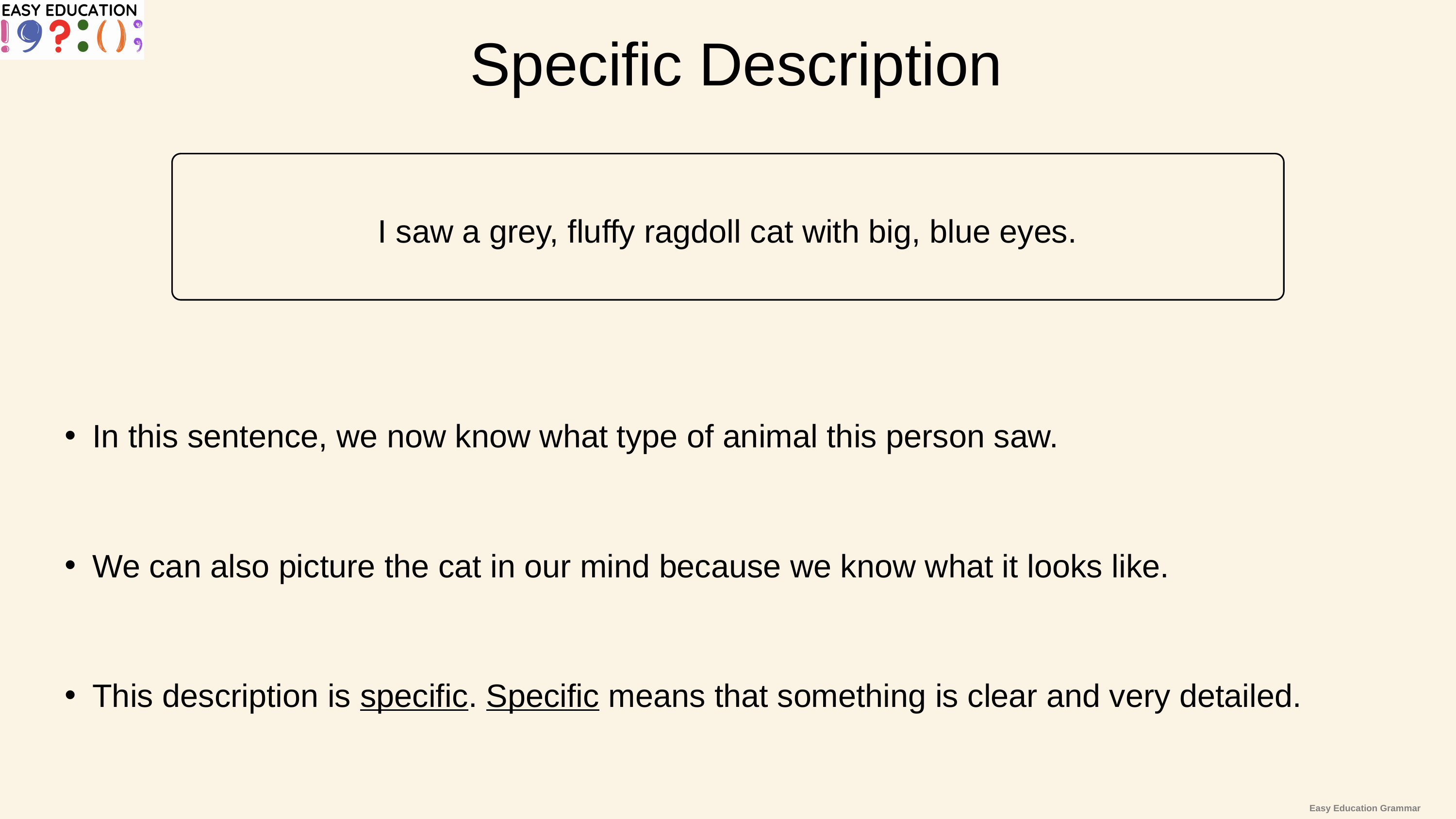

Specific Description

I saw a grey, fluffy ragdoll cat with big, blue eyes.
In this sentence, we now know what type of animal this person saw.
We can also picture the cat in our mind because we know what it looks like.
This description is specific. Specific means that something is clear and very detailed.